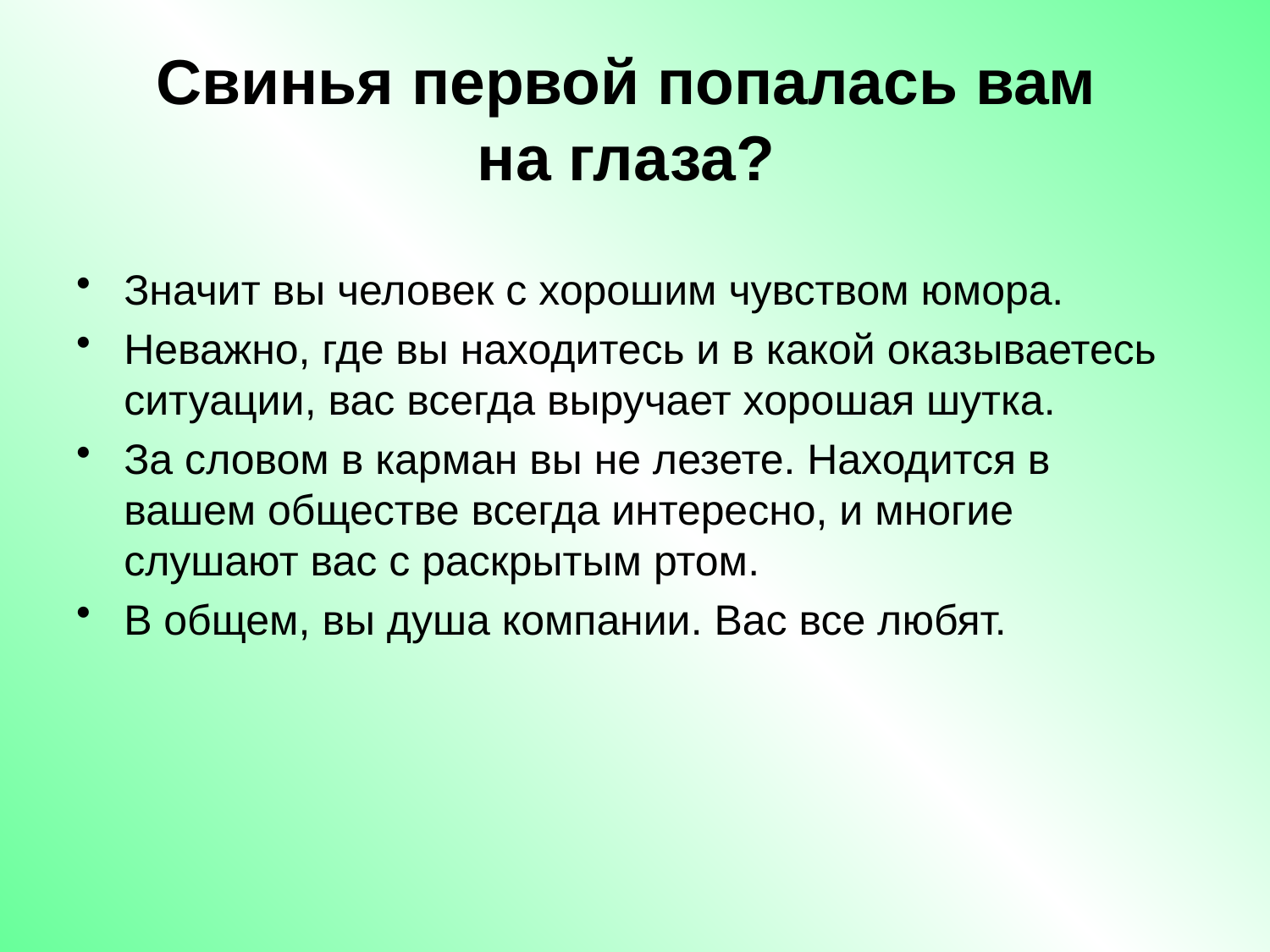

# Свинья первой попалась вам на глаза?
Значит вы человек с хорошим чувством юмора.
Неважно, где вы находитесь и в какой оказываетесь ситуации, вас всегда выручает хорошая шутка.
За словом в карман вы не лезете. Находится в вашем обществе всегда интересно, и многие слушают вас с раскрытым ртом.
В общем, вы душа компании. Вас все любят.